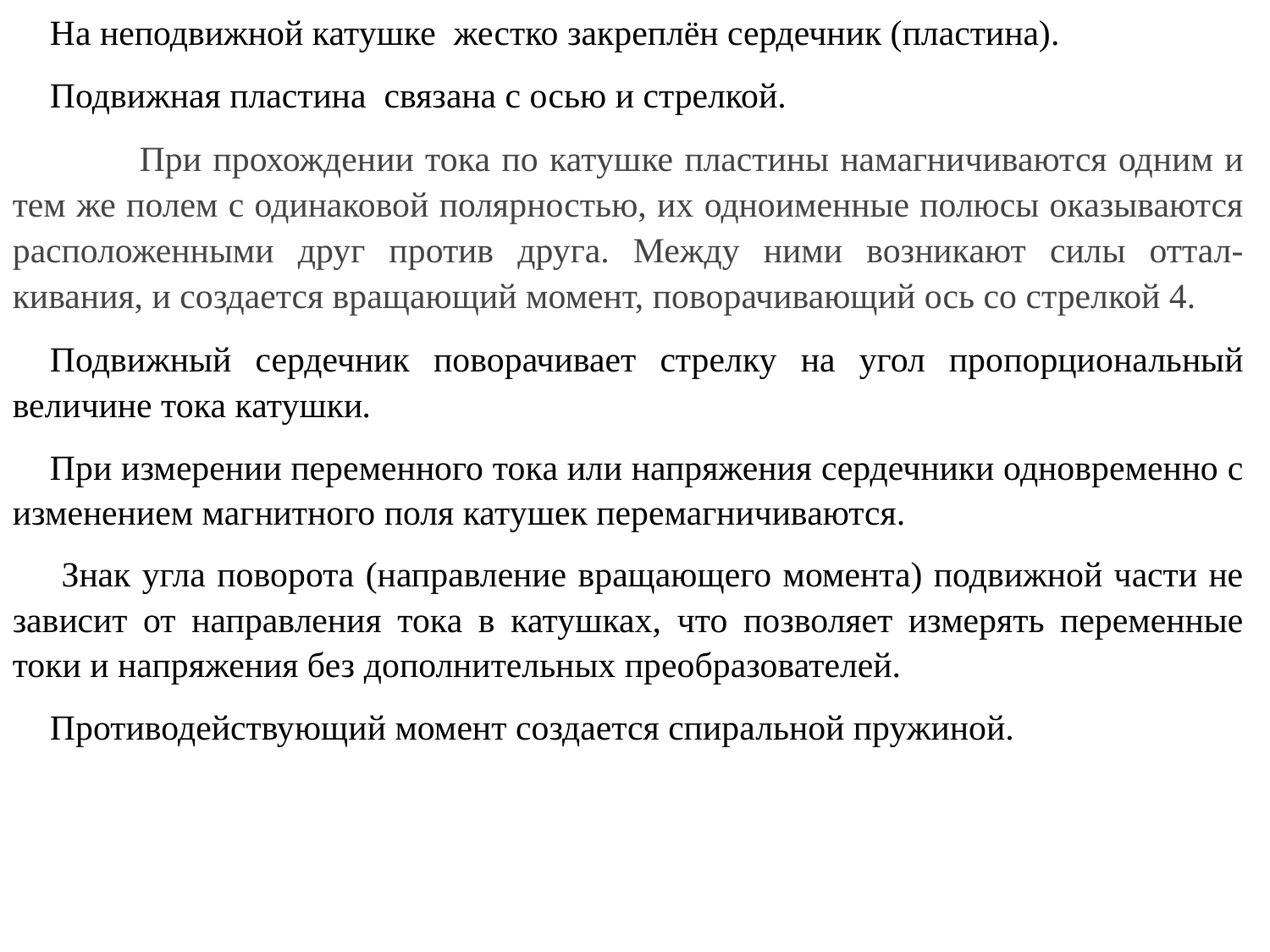

На неподвижной катушке  жестко закреплён сердечник (пластина).
Подвижная пластина  связана с осью и стрелкой.
	При прохождении тока по катушке пластины намагничиваются одним и тем же полем с одинаковой полярностью, их одноименные полюсы оказываются расположенными друг против друга. Между ними возникают силы оттал-кивания, и создается вращающий момент, поворачивающий ось со стрелкой 4.
Подвижный сердечник поворачивает стрелку на угол пропорциональный величине тока катушки.
При измерении переменного тока или напряжения сердечники одновременно с изменением магнитного поля катушек перемагничиваются.
 Знак угла поворота (направление вращающего момента) подвижной части не зависит от направления тока в катушках, что позволяет измерять переменные токи и напряжения без дополнительных преобразователей.
Противодействующий момент создается спиральной пружиной.